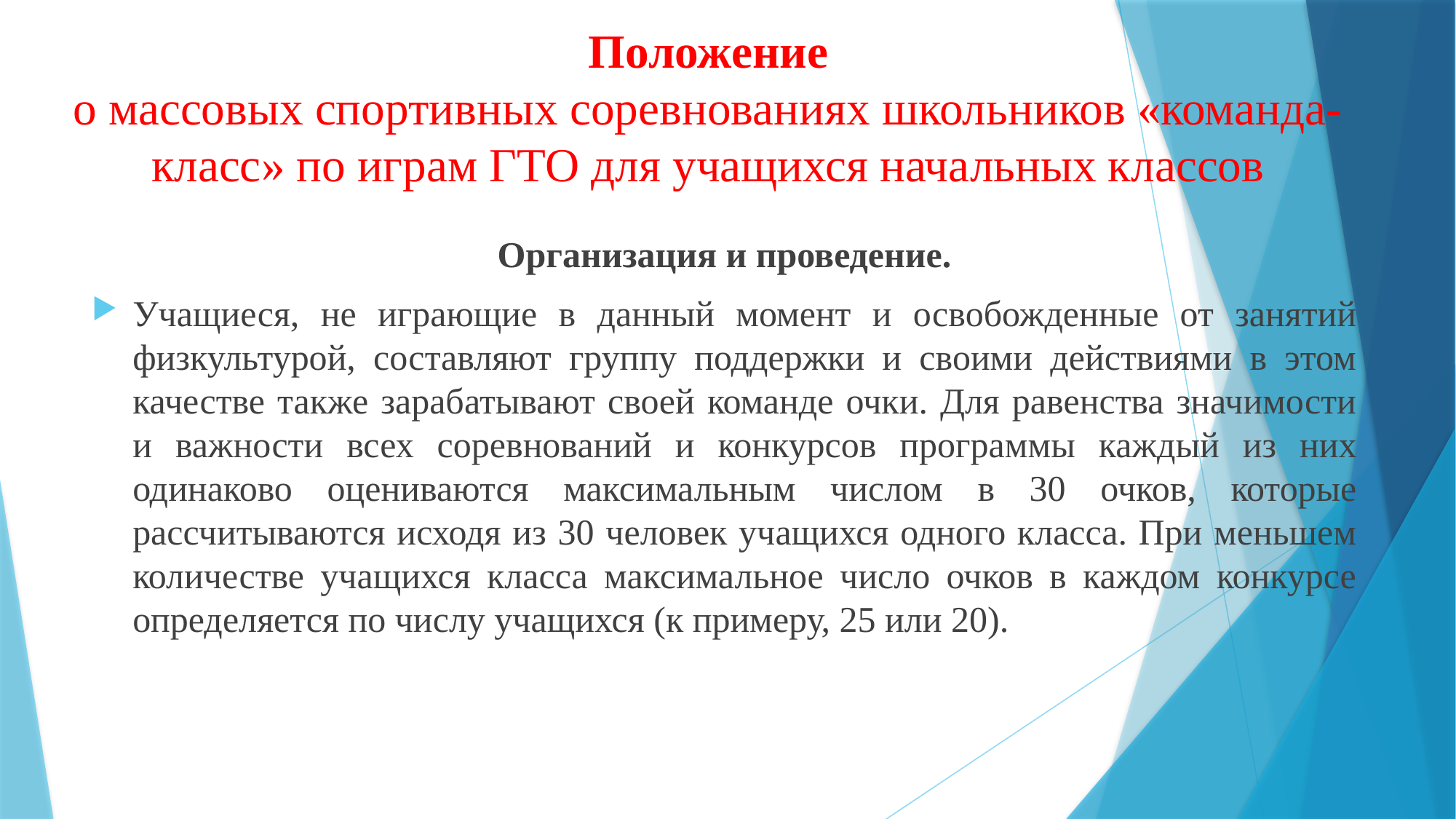

# Положение о массовых спортивных соревнованиях школьников «команда-класс» по играм ГТО для учащихся начальных классов
Организация и проведение.
Учащиеся, не играющие в данный момент и освобожденные от занятий физкультурой, составляют группу поддержки и своими действиями в этом качестве также зарабатывают своей команде очки. Для равенства значимости и важности всех соревнований и конкурсов программы каждый из них одинаково оцениваются максимальным числом в 30 очков, которые рассчитываются исходя из 30 человек учащихся одного класса. При меньшем количестве учащихся класса максимальное число очков в каждом конкурсе определяется по числу учащихся (к примеру, 25 или 20).